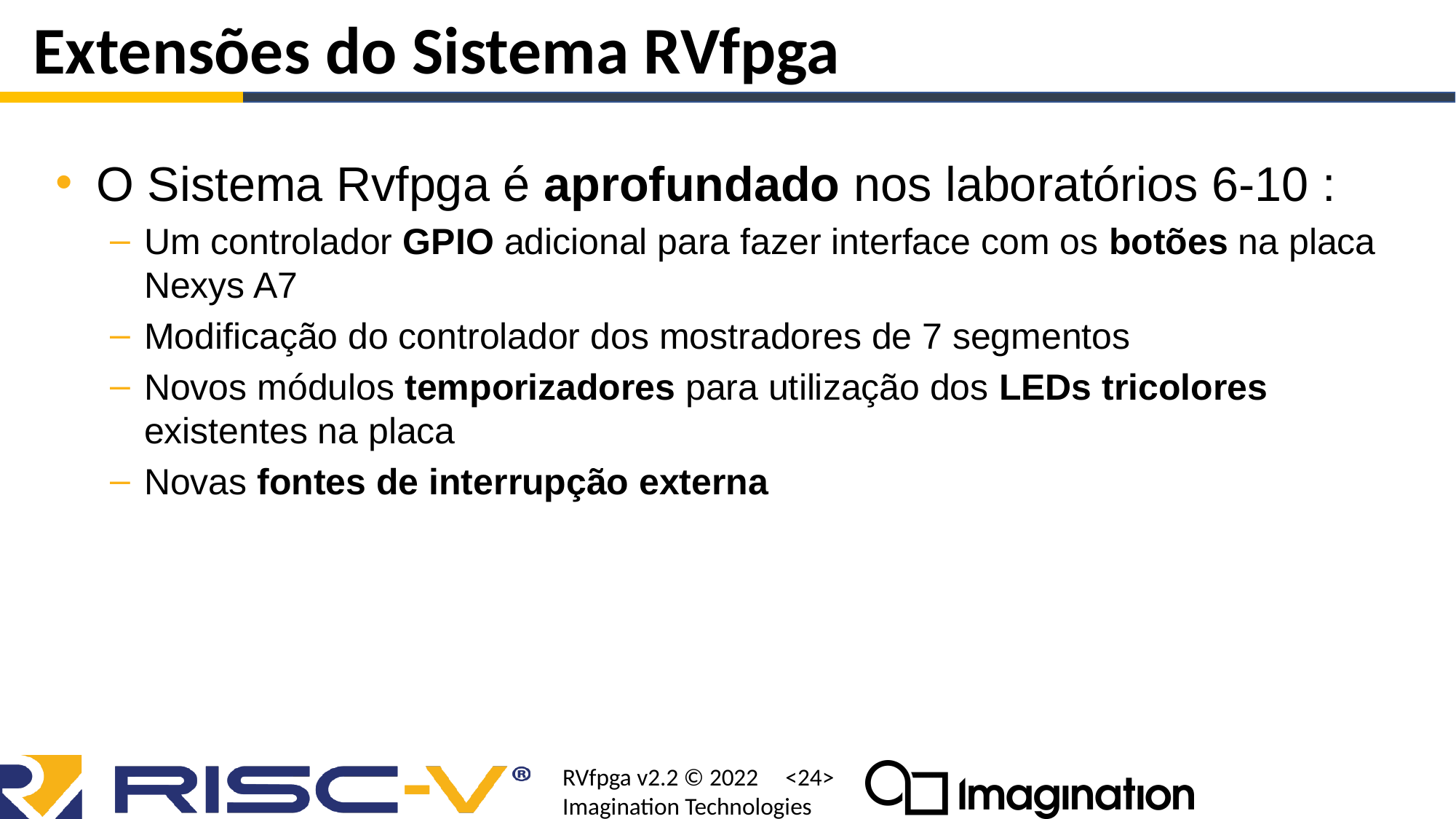

# Extensões do Sistema RVfpga
O Sistema Rvfpga é aprofundado nos laboratórios 6-10 :
Um controlador GPIO adicional para fazer interface com os botões na placa Nexys A7
Modificação do controlador dos mostradores de 7 segmentos
Novos módulos temporizadores para utilização dos LEDs tricolores existentes na placa
Novas fontes de interrupção externa